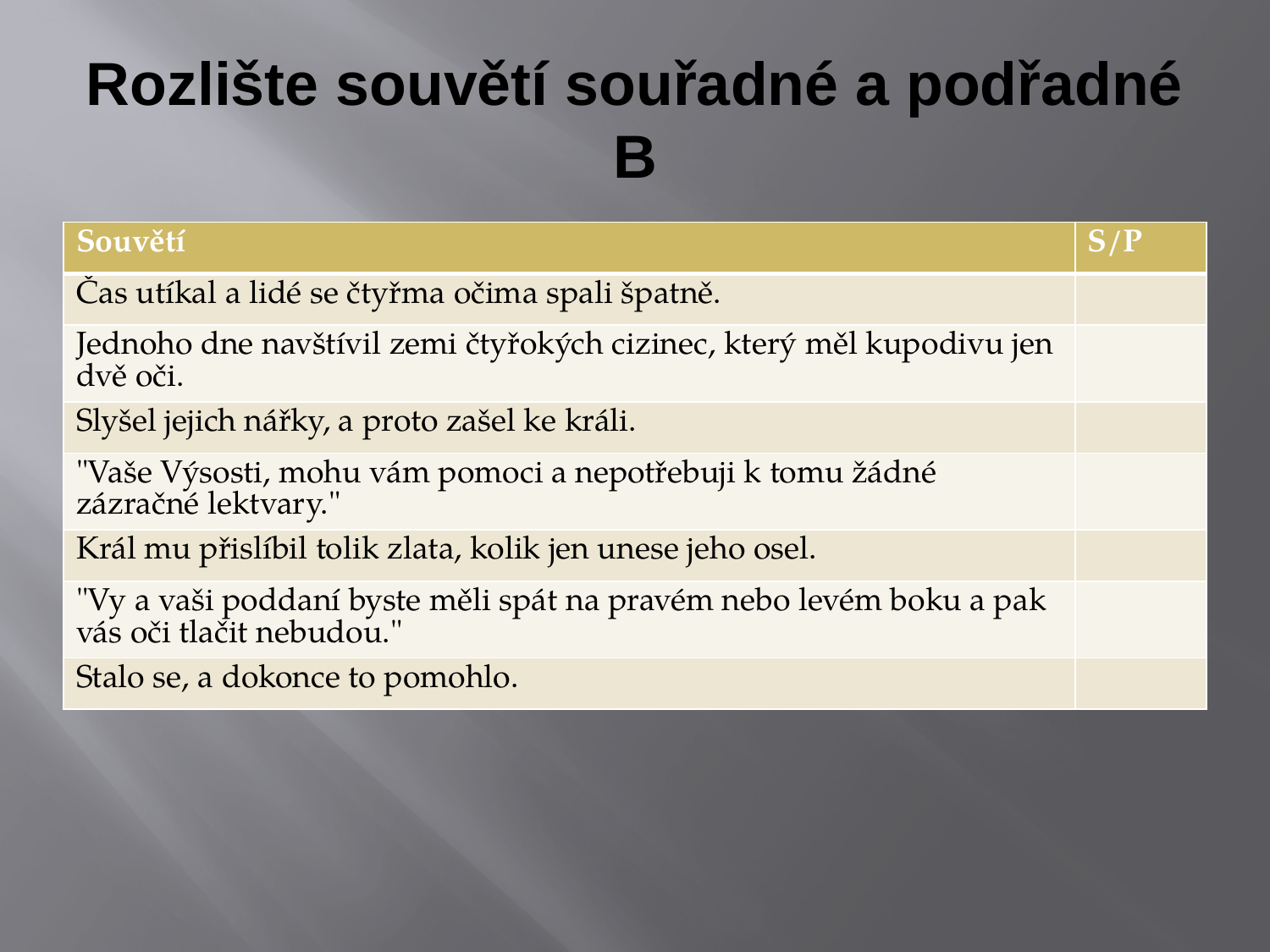

# Rozlište souvětí souřadné a podřadné B
| Souvětí | S/P |
| --- | --- |
| Čas utíkal a lidé se čtyřma očima spali špatně. |  |
| Jednoho dne navštívil zemi čtyřokých cizinec, který měl kupodivu jen dvě oči. |  |
| Slyšel jejich nářky, a proto zašel ke králi. |  |
| "Vaše Výsosti, mohu vám pomoci a nepotřebuji k tomu žádné zázračné lektvary." |  |
| Král mu přislíbil tolik zlata, kolik jen unese jeho osel. |  |
| "Vy a vaši poddaní byste měli spát na pravém nebo levém boku a pak vás oči tlačit nebudou." |  |
| Stalo se, a dokonce to pomohlo. |  |